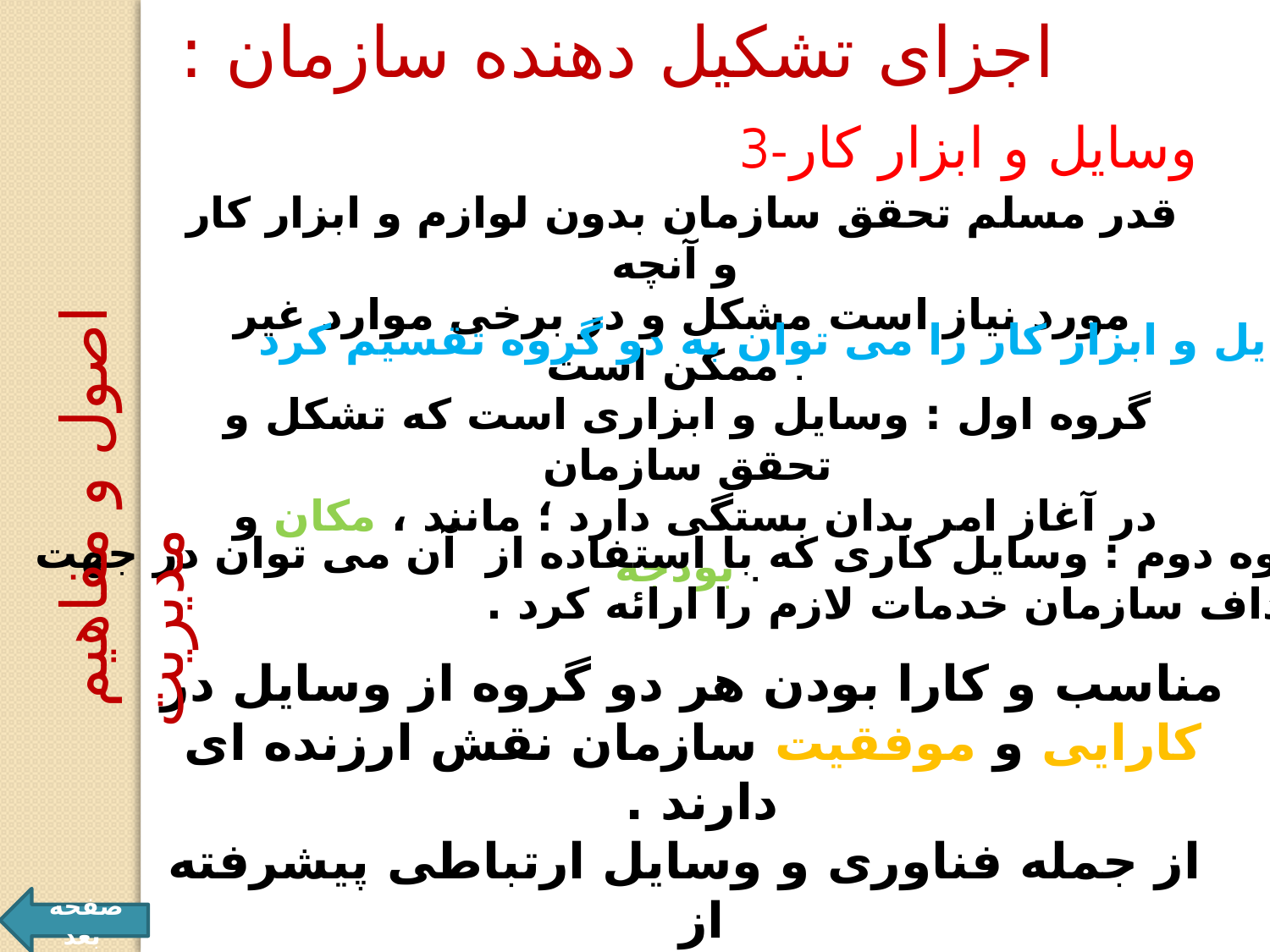

اجزای تشکیل دهنده سازمان :
3-وسایل و ابزار کار
قدر مسلم تحقق سازمان بدون لوازم و ابزار کار و آنچه
مورد نیاز است مشکل و در برخی موارد غیر ممکن است .
وسایل و ابزار کار را می توان به دو گروه تقسیم کرد :
گروه اول : وسایل و ابزاری است که تشکل و تحقق سازمان
 در آغاز امر بدان بستگی دارد ؛ مانند ، مکان و بودجه .
اصول و مفاهيم  مديريت
گروه دوم : وسایل کاری که با استفاده از  آن می توان در جهت
اهداف سازمان خدمات لازم را ارائه کرد .
مناسب و کارا بودن هر دو گروه از وسایل در
کارایی و موفقیت سازمان نقش ارزنده ای دارند .
 از جمله فناوری و وسایل ارتباطی پیشرفته از
لوازم اساسی و ضروری هر سازمان است .
صفحه  بعد